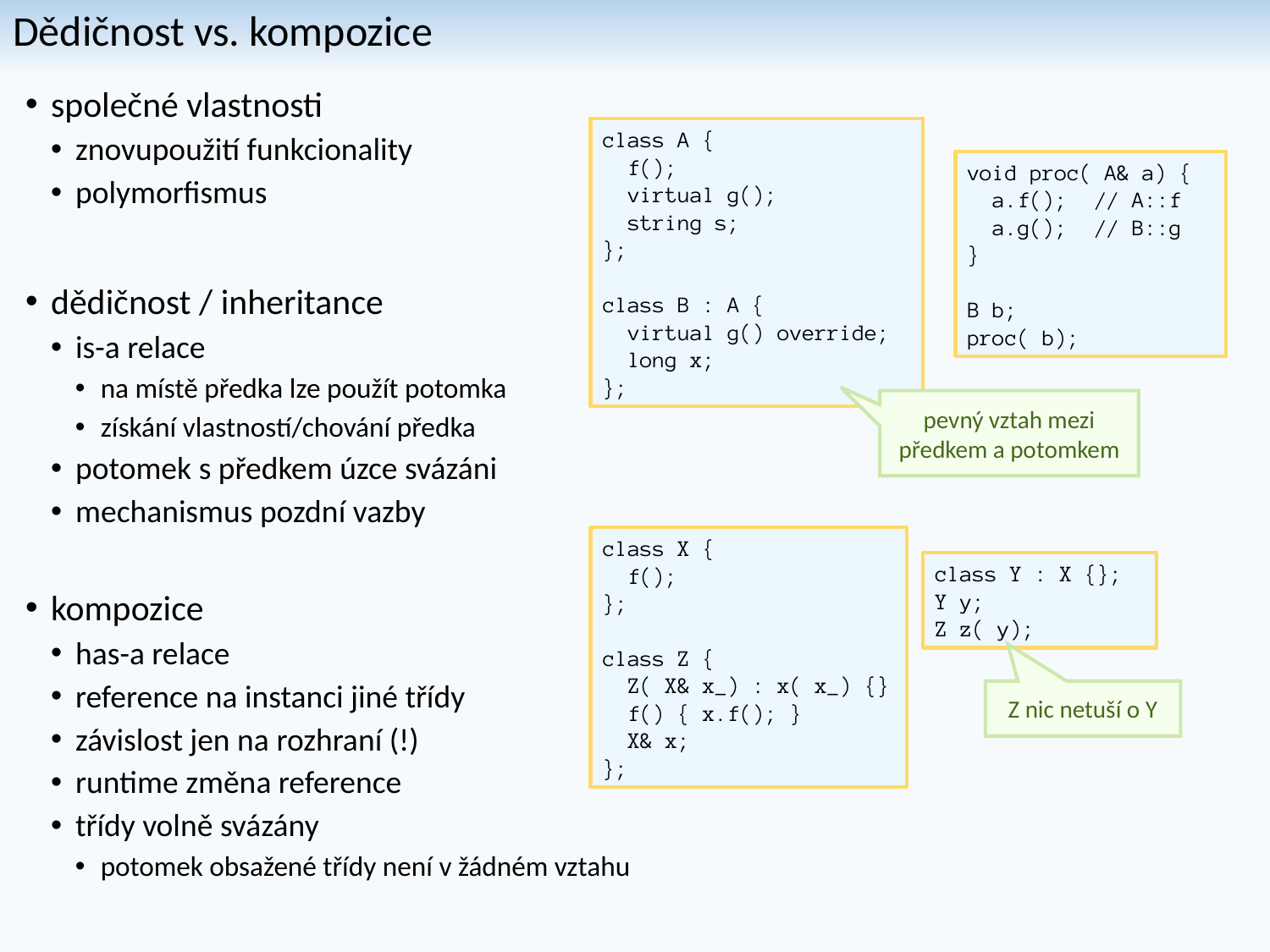

# Dědičnost vs. kompozice
společné vlastnosti
znovupoužití funkcionality
polymorfismus

dědičnost / inheritance
is-a relace
na místě předka lze použít potomka
získání vlastností/chování předka
potomek s předkem úzce svázáni
mechanismus pozdní vazby

kompozice
has-a relace
reference na instanci jiné třídy
závislost jen na rozhraní (!)
runtime změna reference
třídy volně svázány
potomek obsažené třídy není v žádném vztahu

class A {
  f();
  virtual g();
  string s;
};

class B : A {
  virtual g() override;
  long x;
};
void proc( A& a) {
  a.f();	// A::f
  a.g();	// B::g
}

B b;
proc( b);
pevný vztah mezi předkem a potomkem
class X {
  f();
};

class Z {
  Z( X& x_) : x( x_) {}
  f() { x.f(); }
  X& x;
};
class Y : X {};
Y y;
Z z( y);
Z nic netuší o Y